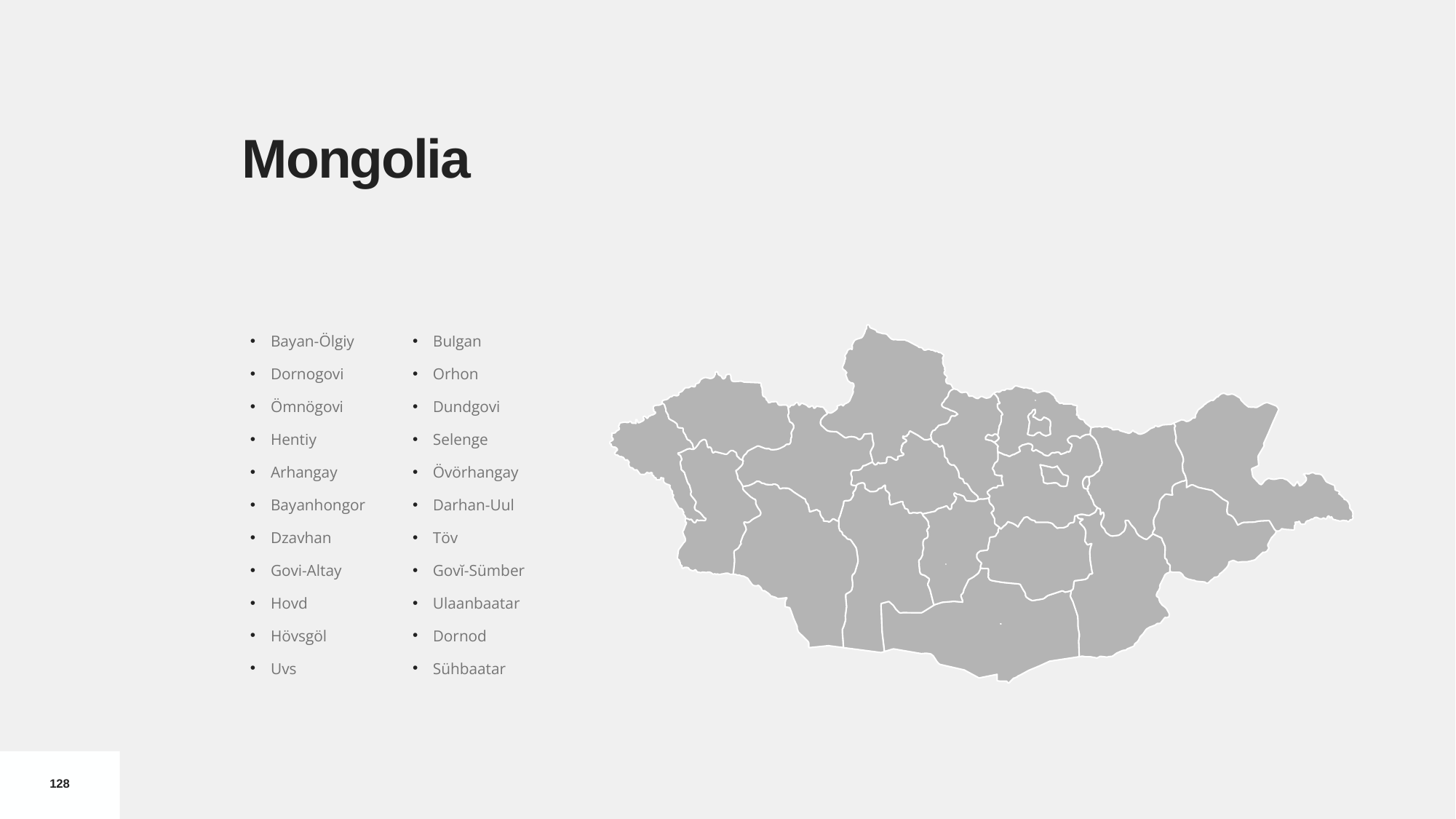

# Mongolia

Bayan-Ölgiy
Dornogovi
Ömnögovi
Hentiy
Arhangay
Bayanhongor
Dzavhan
Govi-Altay
Hovd
Hövsgöl
Uvs
Bulgan
Orhon
Dundgovi
Selenge
Övörhangay
Darhan-Uul
Töv
Govĭ-Sümber
Ulaanbaatar
Dornod
Sühbaatar